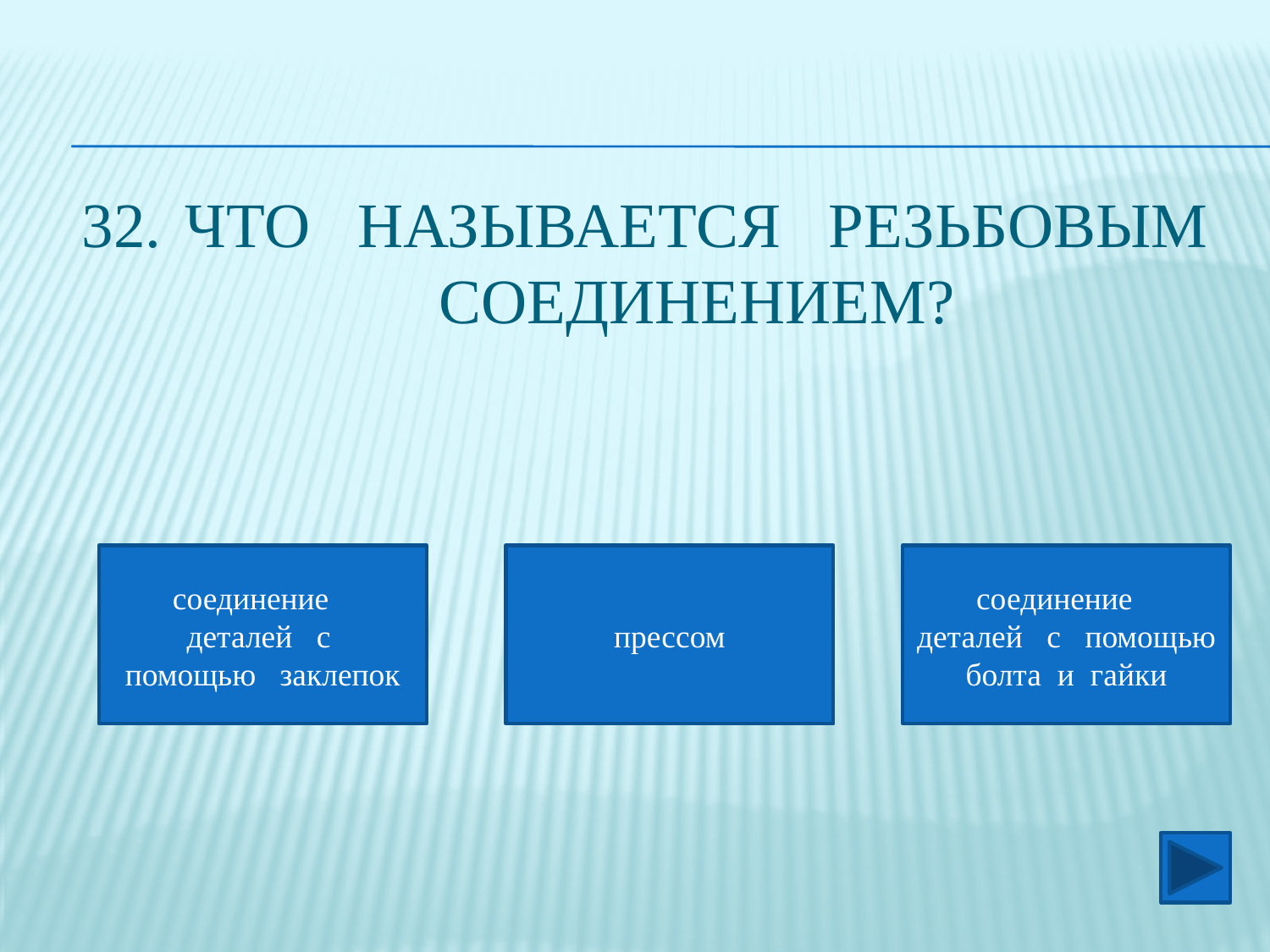

# Что   называется   резьбовым соединением?
соединение
деталей   с
помощью   заклепок
прессом
соединение
деталей   с   помощью болта  и  гайки